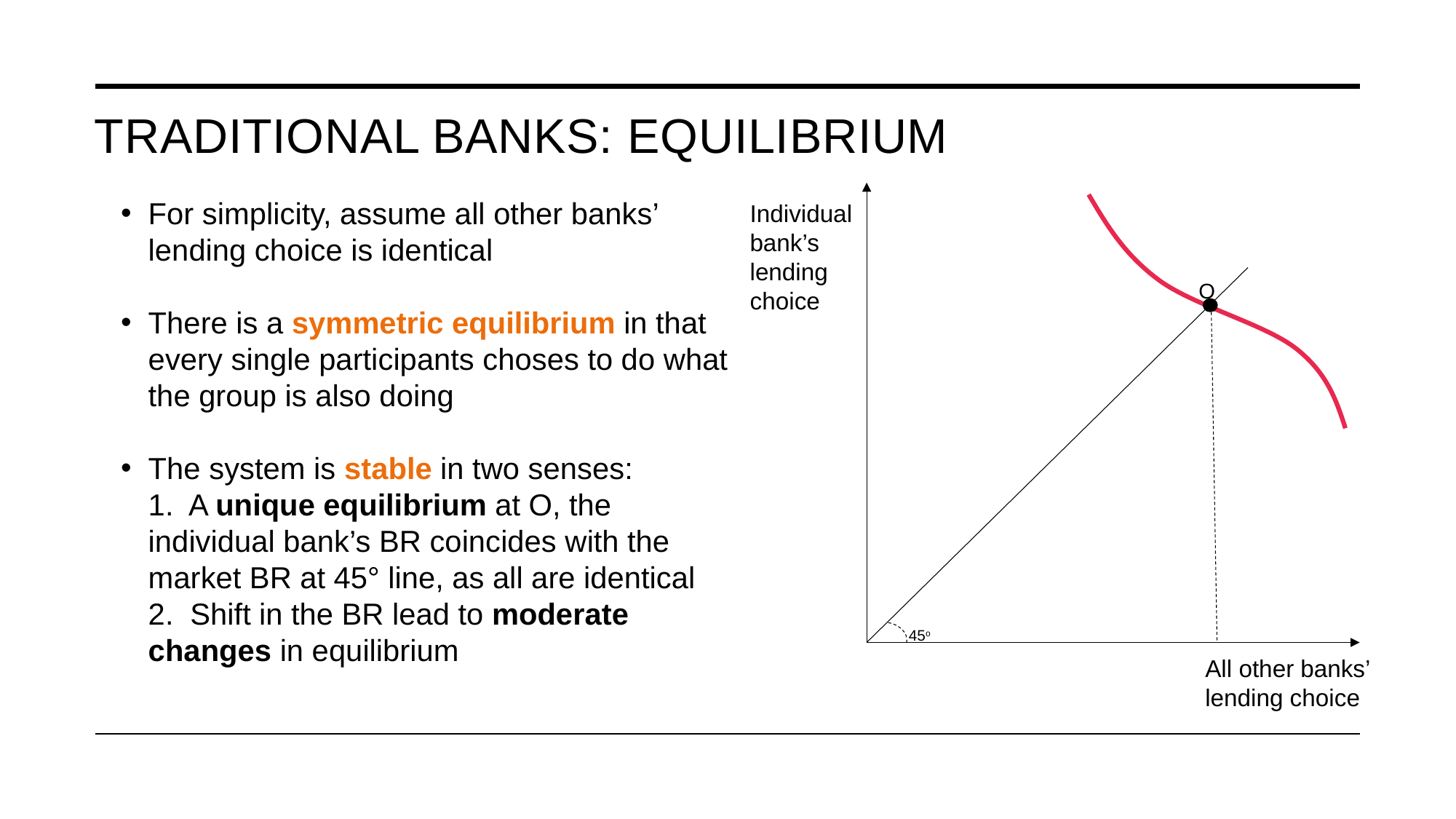

# traditional banks: Equilibrium

Individual
bank’s
lending
choice

O

45o

All other banks’
lending choice
For simplicity, assume all other banks’ lending choice is identical
There is a symmetric equilibrium in that every single participants choses to do what the group is also doing
The system is stable in two senses:
1.  A unique equilibrium at O, the individual bank’s BR coincides with the market BR at 45° line, as all are identical
2.  Shift in the BR lead to moderate changes in equilibrium